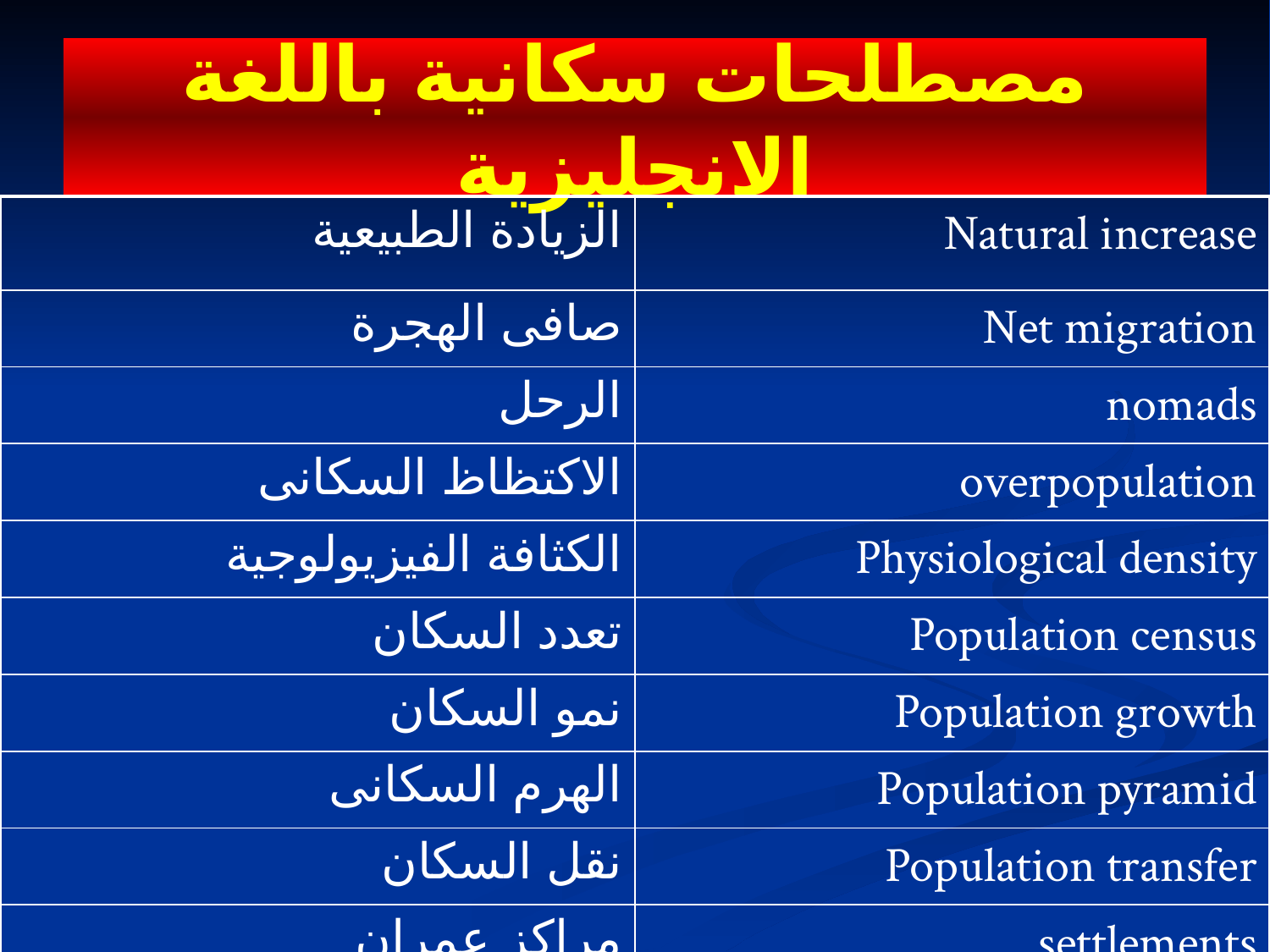

# مصطلحات سكانية باللغة الانجليزية
| الزيادة الطبيعية | Natural increase |
| --- | --- |
| صافى الهجرة | Net migration |
| الرحل | nomads |
| الاكتظاظ السكانى | overpopulation |
| الكثافة الفيزيولوجية | Physiological density |
| تعدد السكان | Population census |
| نمو السكان | Population growth |
| الهرم السكانى | Population pyramid |
| نقل السكان | Population transfer |
| مراكز عمران | settlements |